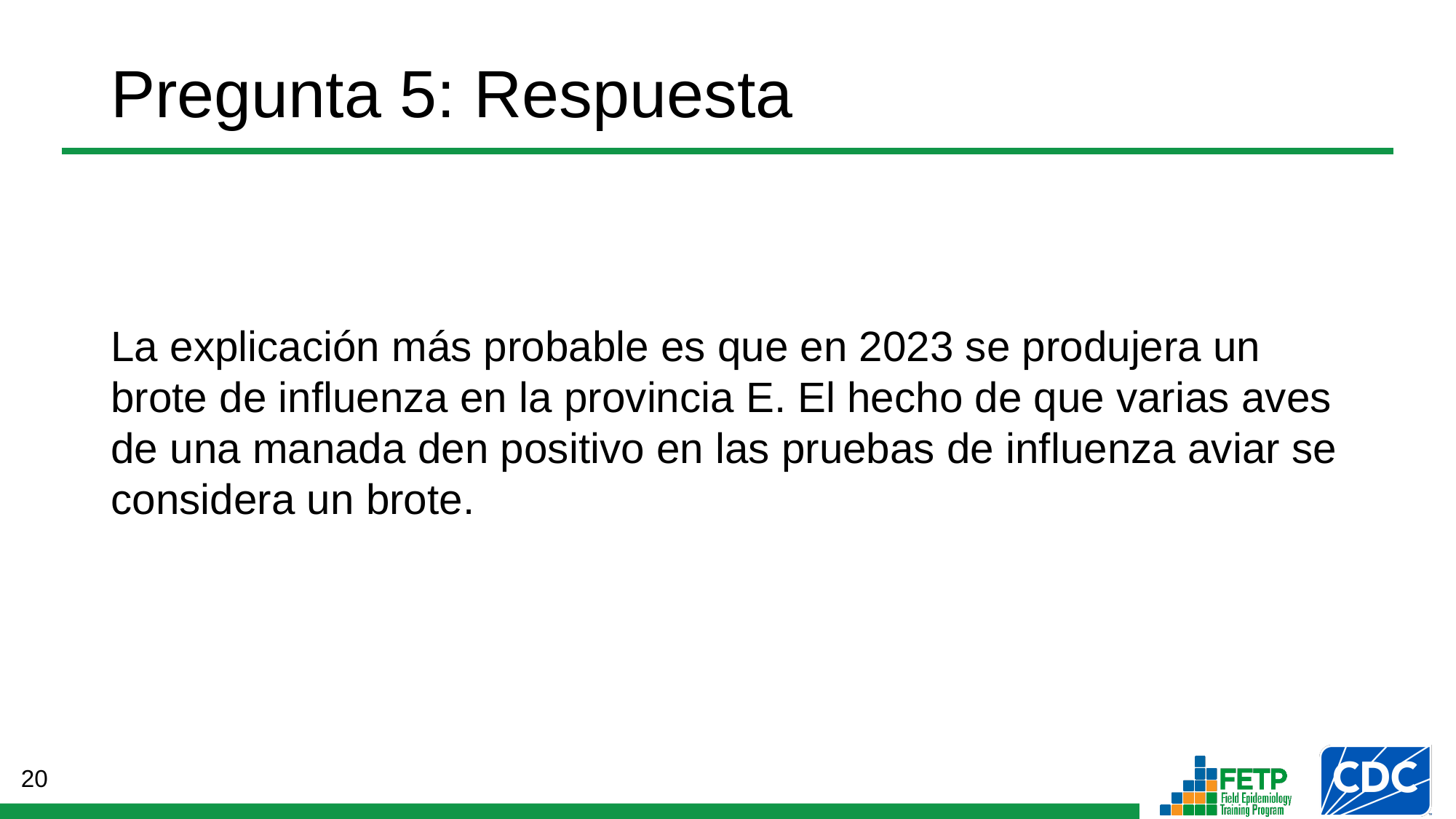

# Pregunta 5: Respuesta
La explicación más probable es que en 2023 se produjera un brote de influenza en la provincia E. El hecho de que varias aves de una manada den positivo en las pruebas de influenza aviar se considera un brote.